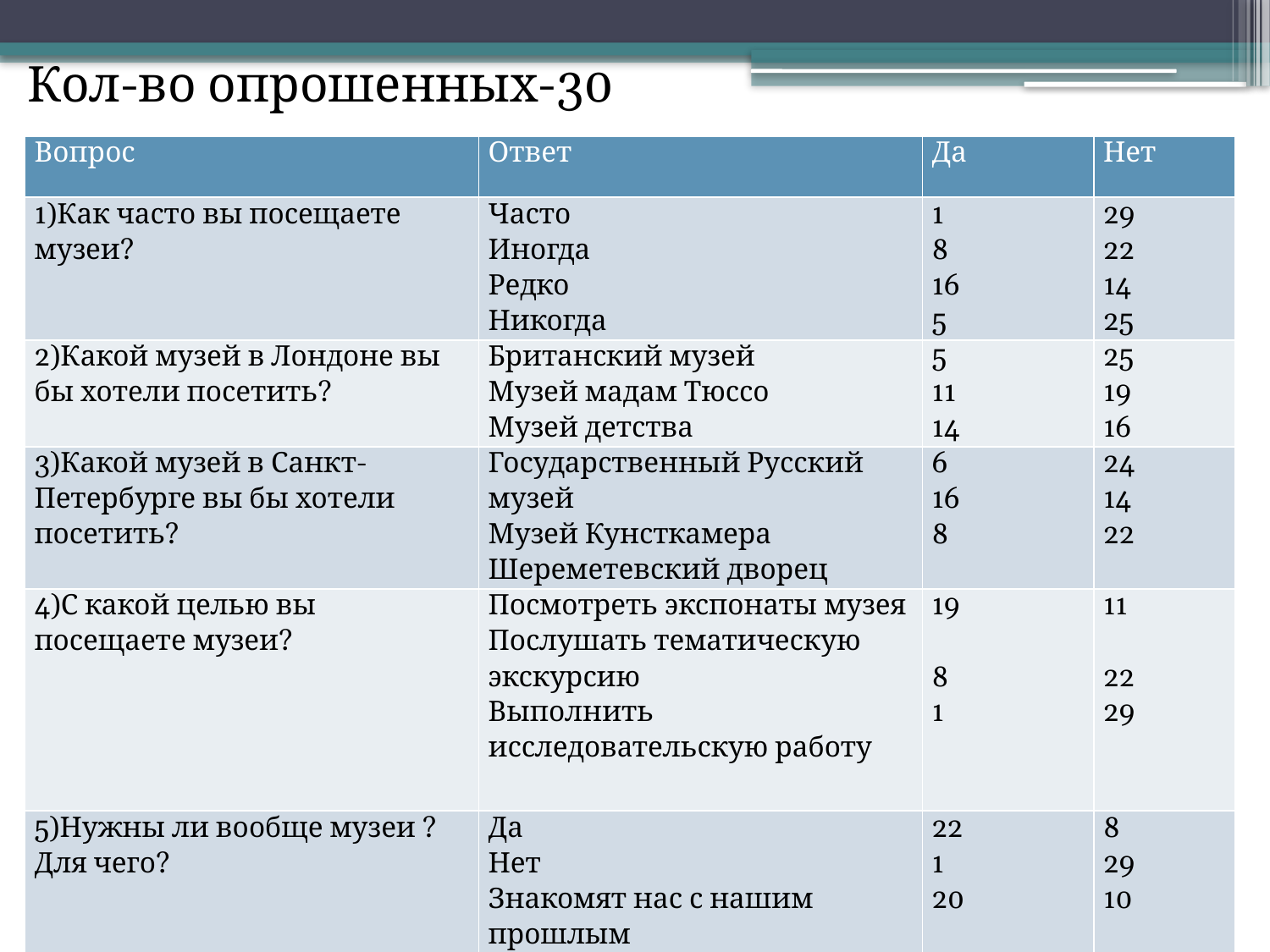

Кол-во опрошенных-30

| Вопрос | Ответ | Да | Нет |
| --- | --- | --- | --- |
| 1)Как часто вы посещаете музеи? | Часто Иногда Редко Никогда | 1 8 16 5 | 29 22 14 25 |
| 2)Какой музей в Лондоне вы бы хотели посетить? | Британский музей Музей мадам Тюссо Музей детства | 5 11 14 | 25 19 16 |
| 3)Какой музей в Санкт-Петербурге вы бы хотели посетить? | Государственный Русский музей Музей Кунсткамера Шереметевский дворец | 6 16 8 | 24 14 22 |
| 4)С какой целью вы посещаете музеи? | Посмотреть экспонаты музея Послушать тематическую экскурсию Выполнить исследовательскую работу | 19 8 1 | 11 22 29 |
| 5)Нужны ли вообще музеи ?Для чего? | Да Нет Знакомят нас с нашим прошлым | 22 1 20 | 8 29 10 |